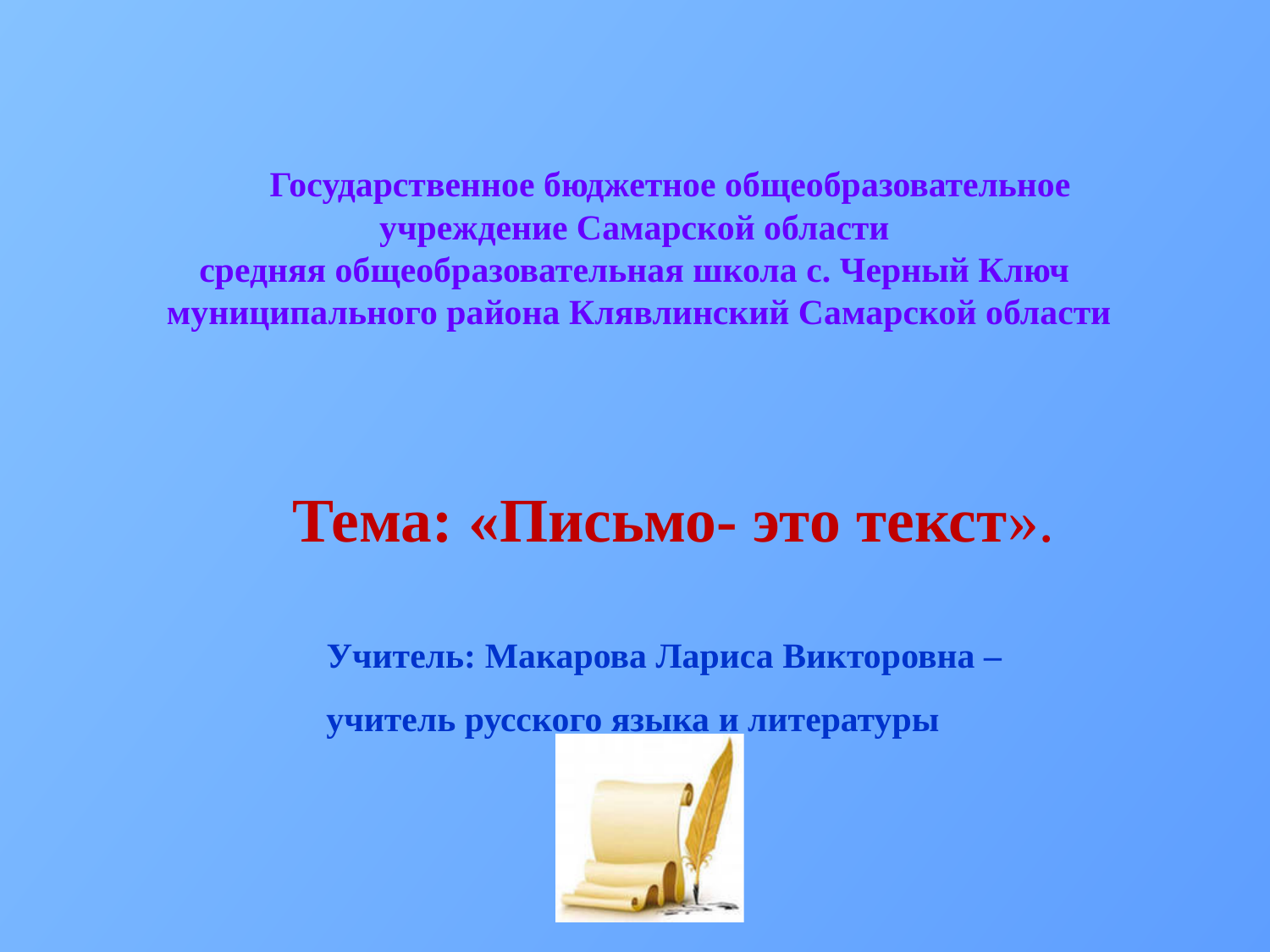

# Государственное бюджетное общеобразовательное учреждение Самарской области средняя общеобразовательная школа с. Черный Ключ муниципального района Клявлинский Самарской области
Тема: «Письмо- это текст».

Учитель: Макарова Лариса Викторовна –учитель русского языка и литературы